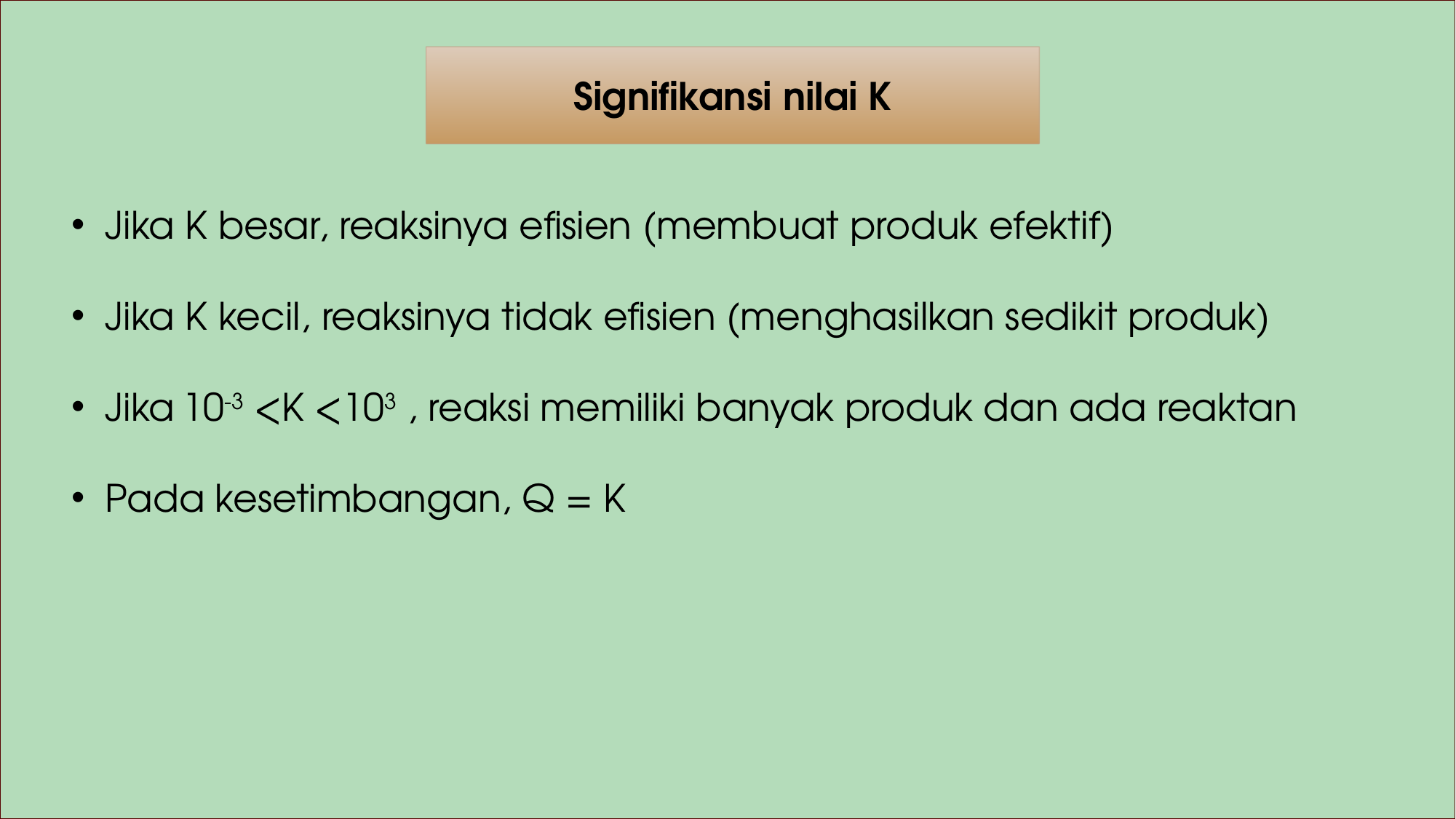

Signifikansi nilai K
Jika K besar, reaksinya efisien (membuat produk efektif)

Jika K kecil, reaksinya tidak efisien (menghasilkan sedikit produk)

Jika 10-3 <K <103 , reaksi memiliki banyak produk dan ada reaktan

Pada kesetimbangan, Q = K